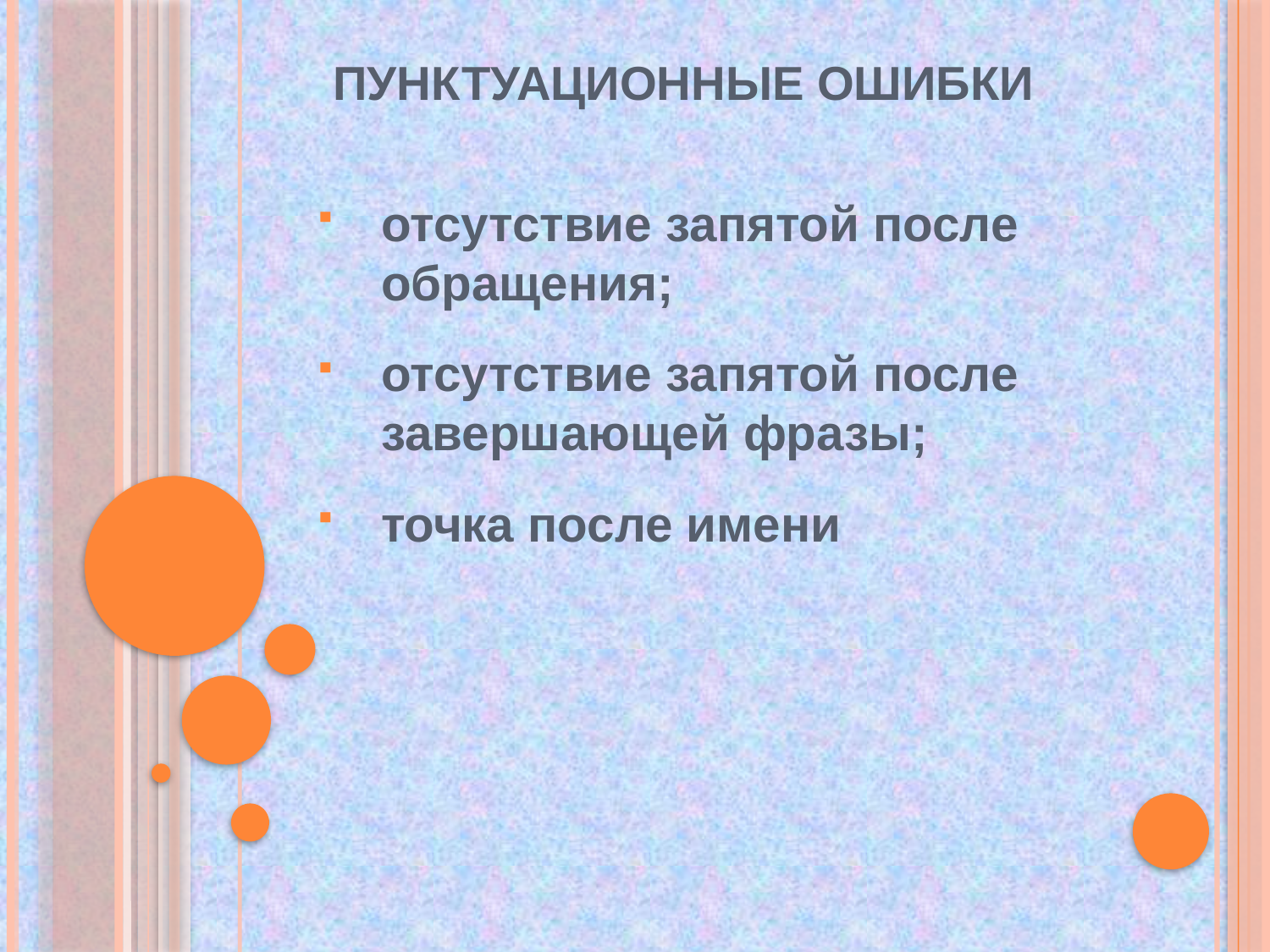

# Пунктуационные ошибки
отсутствие запятой после обращения;

отсутствие запятой после завершающей фразы;

точка после имени